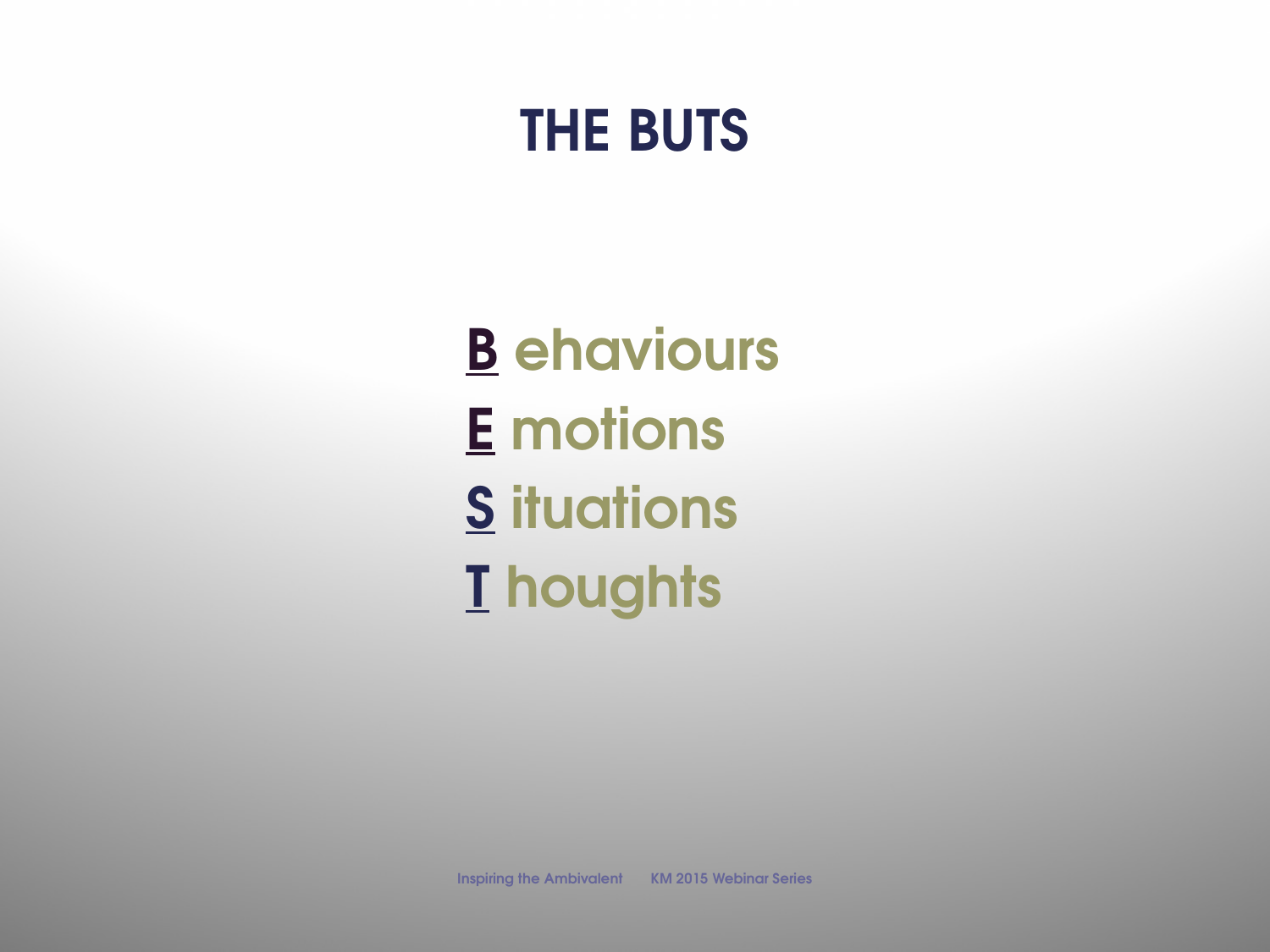

The buts
B ehaviours
E motions
S ituations
T houghts
Inspiring the Ambivalent       KM 2015 Webinar Series